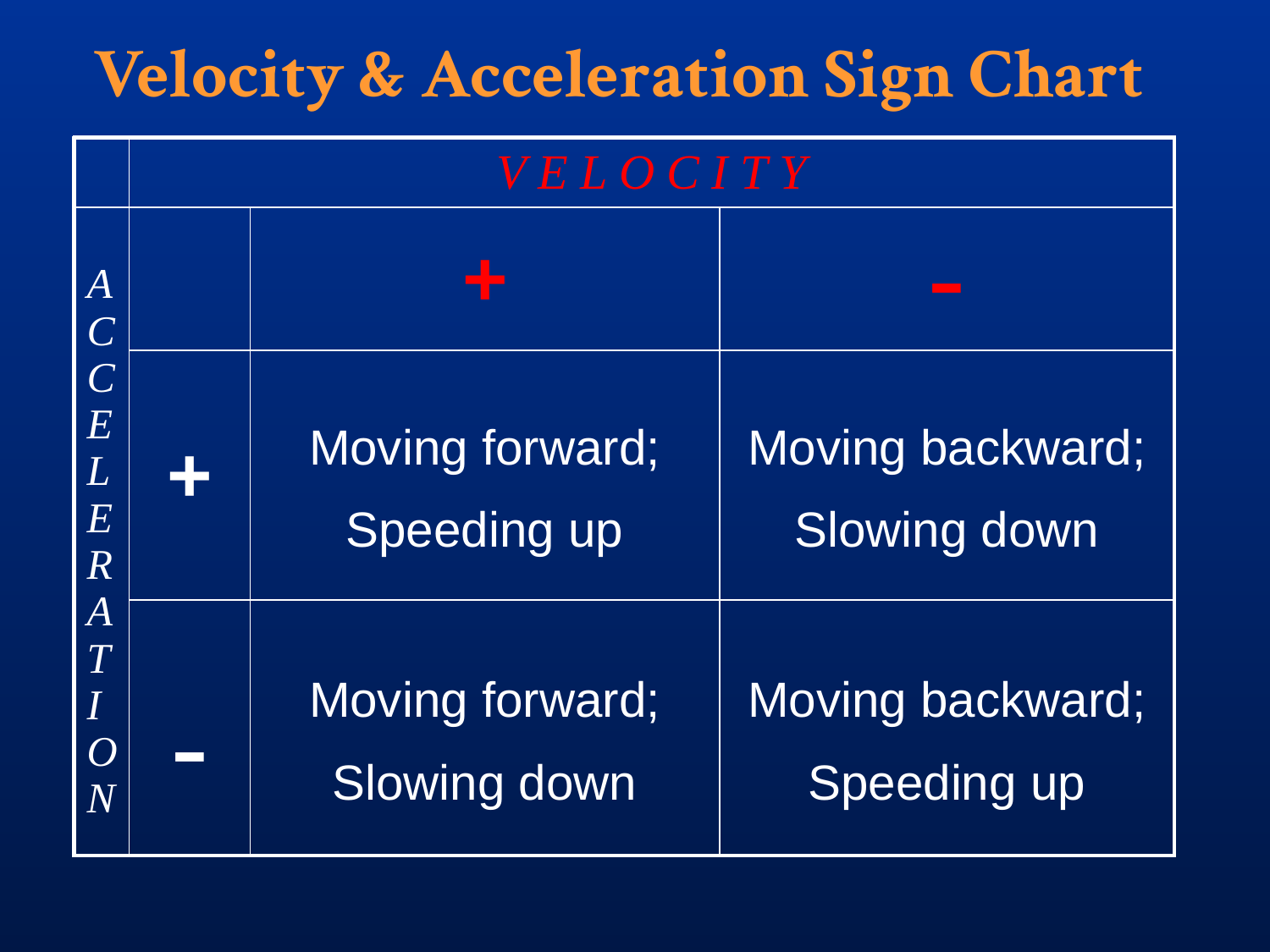

# Velocity & Acceleration Sign Chart
|  | V E L O C I T Y |  |  |
| --- | --- | --- | --- |
| ACCELERATION |  | + | - |
|  | + | Moving forward; Speeding up | Moving backward; Slowing down |
|  | - | Moving forward; Slowing down | Moving backward; Speeding up |